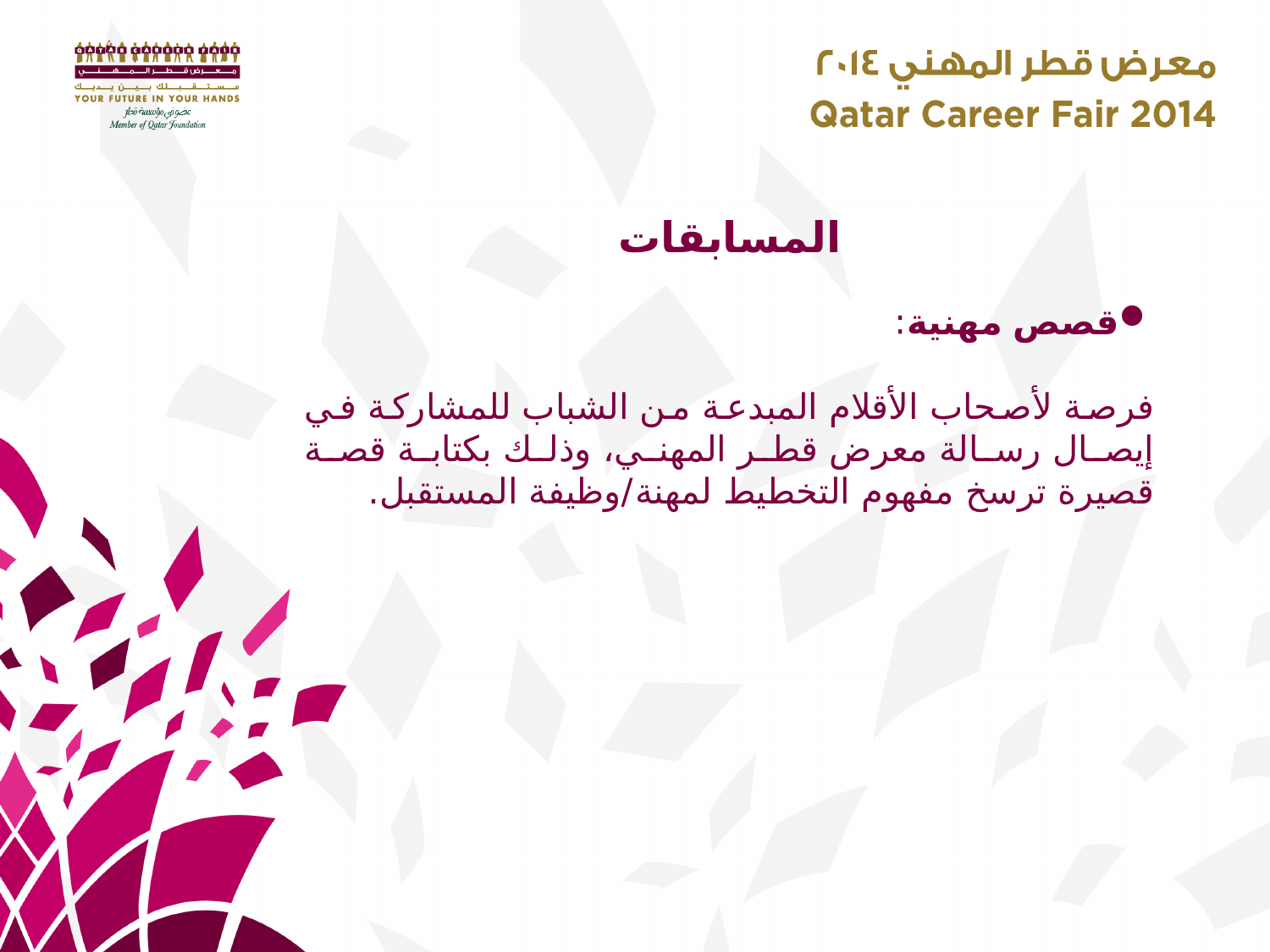

المسابقات

قصص مهنية:

فرصة لأصحاب الأقلام المبدعة من الشباب للمشاركة في إيصال رسالة معرض قطر المهني، وذلك بكتابة قصة قصيرة ترسخ مفهوم التخطيط لمهنة/وظيفة المستقبل.